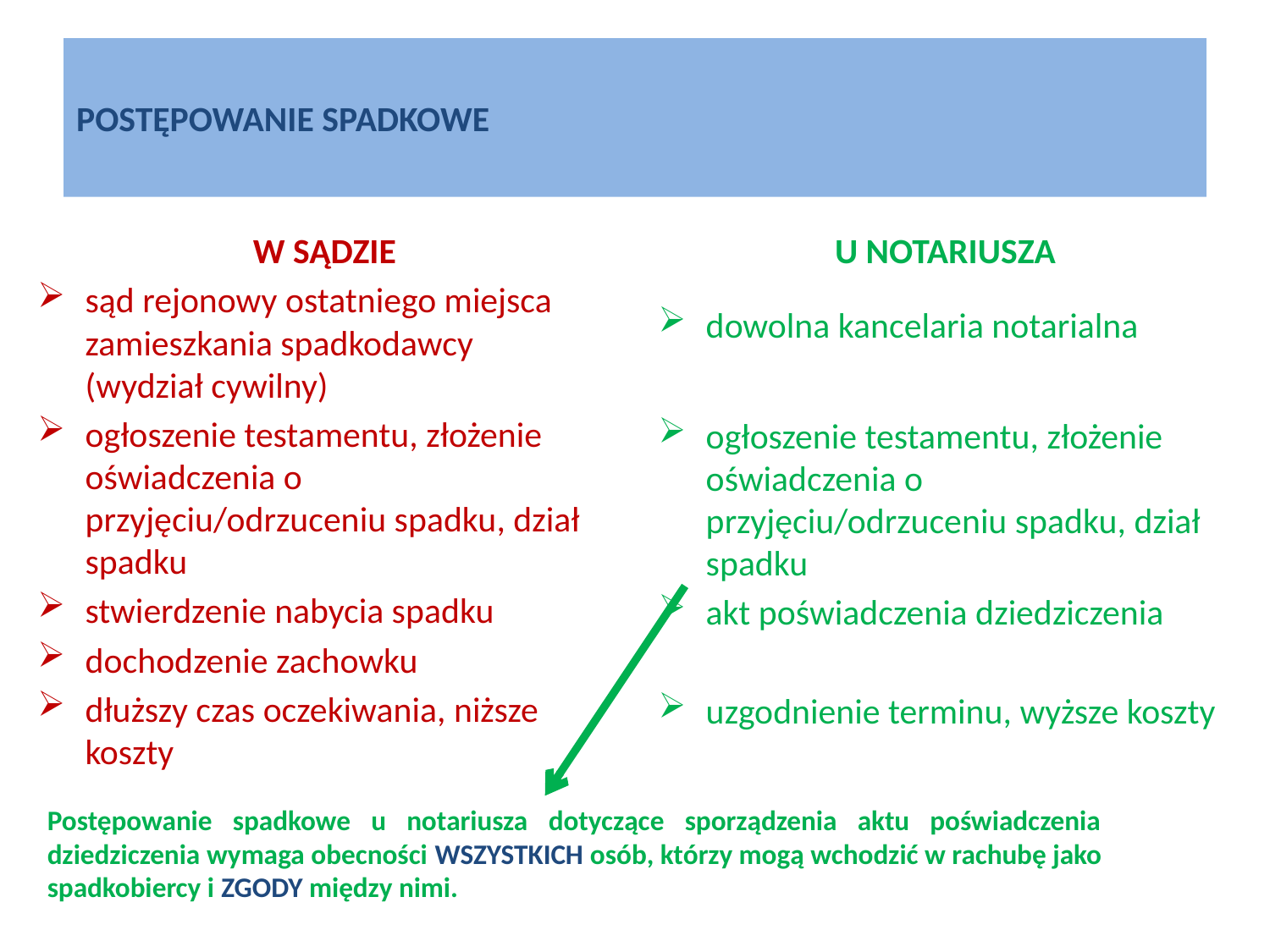

# POSTĘPOWANIE SPADKOWE
W SĄDZIE
sąd rejonowy ostatniego miejsca zamieszkania spadkodawcy
(wydział cywilny)
ogłoszenie testamentu, złożenie oświadczenia o przyjęciu/odrzuceniu spadku, dział spadku
stwierdzenie nabycia spadku
dochodzenie zachowku
dłuższy czas oczekiwania, niższe koszty

U NOTARIUSZA

dowolna kancelaria notarialna

ogłoszenie testamentu, złożenie oświadczenia o przyjęciu/odrzuceniu spadku, dział spadku
akt poświadczenia dziedziczenia

uzgodnienie terminu, wyższe koszty
Postępowanie spadkowe u notariusza dotyczące sporządzenia aktu poświadczenia dziedziczenia wymaga obecności WSZYSTKICH osób, którzy mogą wchodzić w rachubę jako spadkobiercy i ZGODY między nimi.